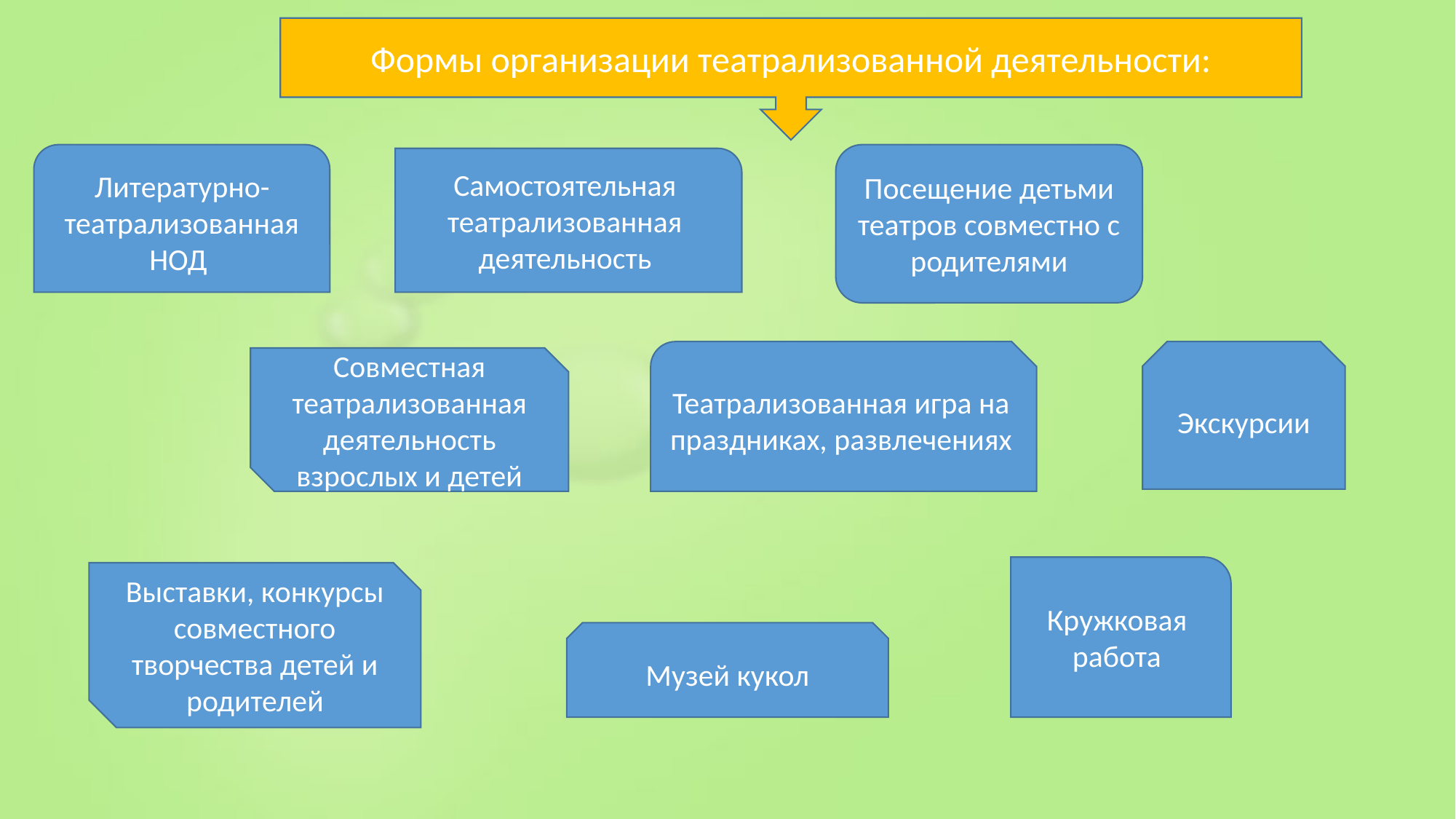

Формы организации театрализованной деятельности:
Литературно-театрализованная НОД
Посещение детьми театров совместно с родителями
Самостоятельная театрализованная деятельность
Театрализованная игра на праздниках, развлечениях
Экскурсии
Совместная театрализованная деятельность взрослых и детей
Кружковая работа
Выставки, конкурсы совместного творчества детей и родителей
Музей кукол